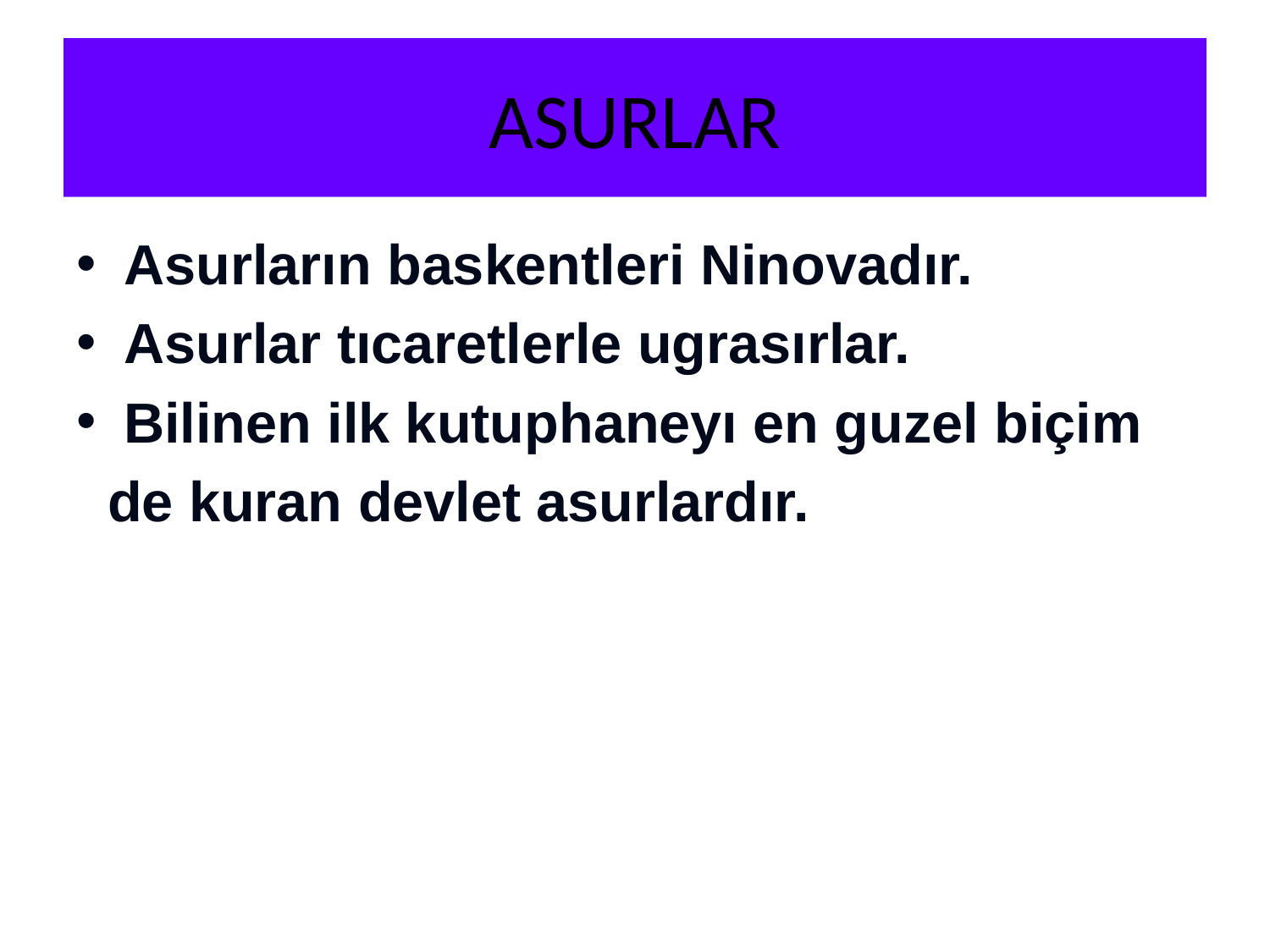

# ASURLAR
Asurların baskentleri Ninovadır.
Asurlar tıcaretlerle ugrasırlar.
Bilinen ilk kutuphaneyı en guzel biçim
  de kuran devlet asurlardır.